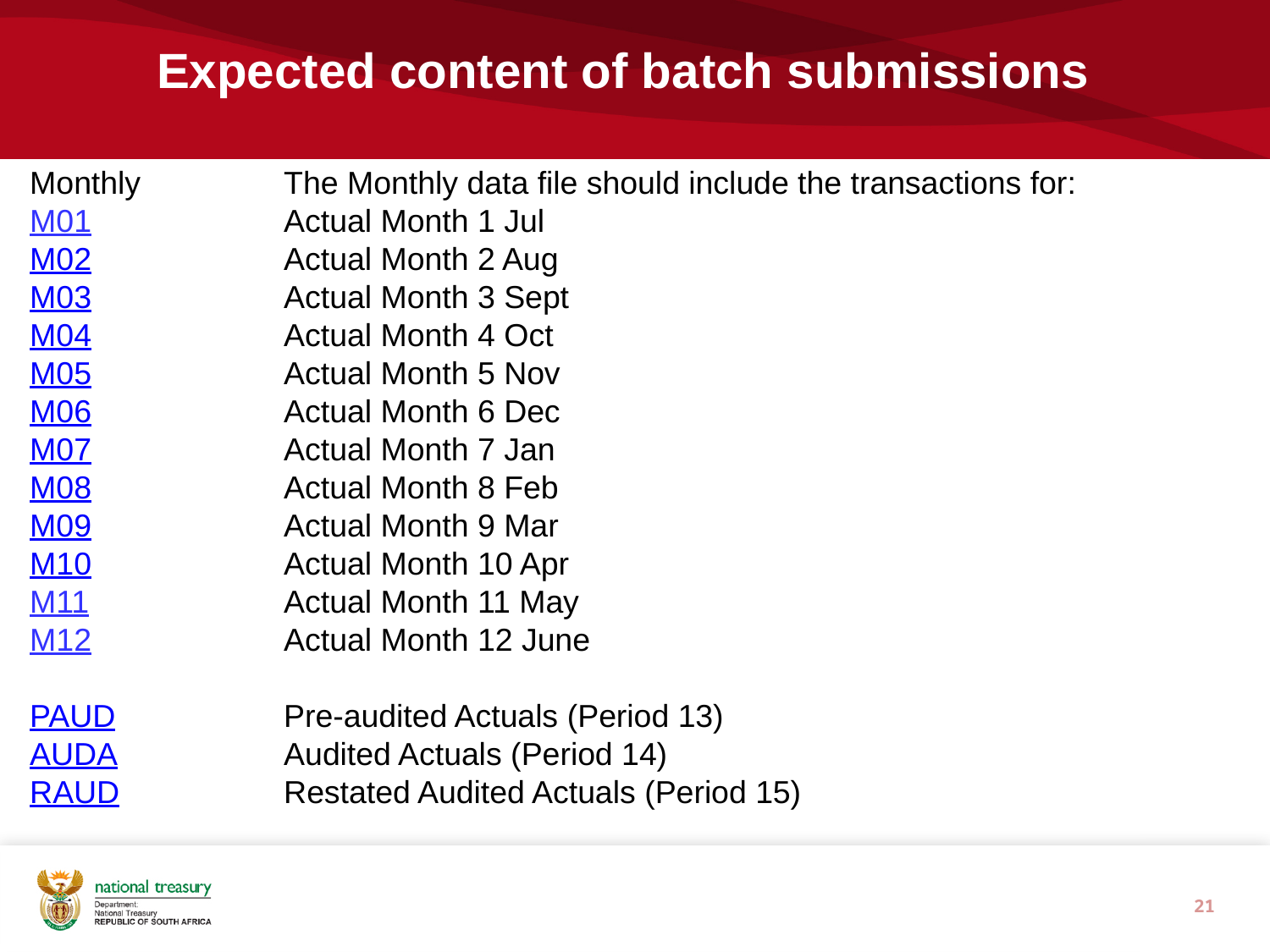

# Expected content of batch submissions
Monthly		The Monthly data file should include the transactions for:
M01	 	Actual Month 1 Jul
M02		Actual Month 2 Aug
M03		Actual Month 3 Sept
M04		Actual Month 4 Oct
M05		Actual Month 5 Nov
M06		Actual Month 6 Dec
M07		Actual Month 7 Jan
M08		Actual Month 8 Feb
M09		Actual Month 9 Mar
M10 		Actual Month 10 Apr
M11		Actual Month 11 May
M12		Actual Month 12 June

PAUD	  	Pre-audited Actuals (Period 13)
AUDA		Audited Actuals (Period 14)
RAUD 		Restated Audited Actuals (Period 15)

21